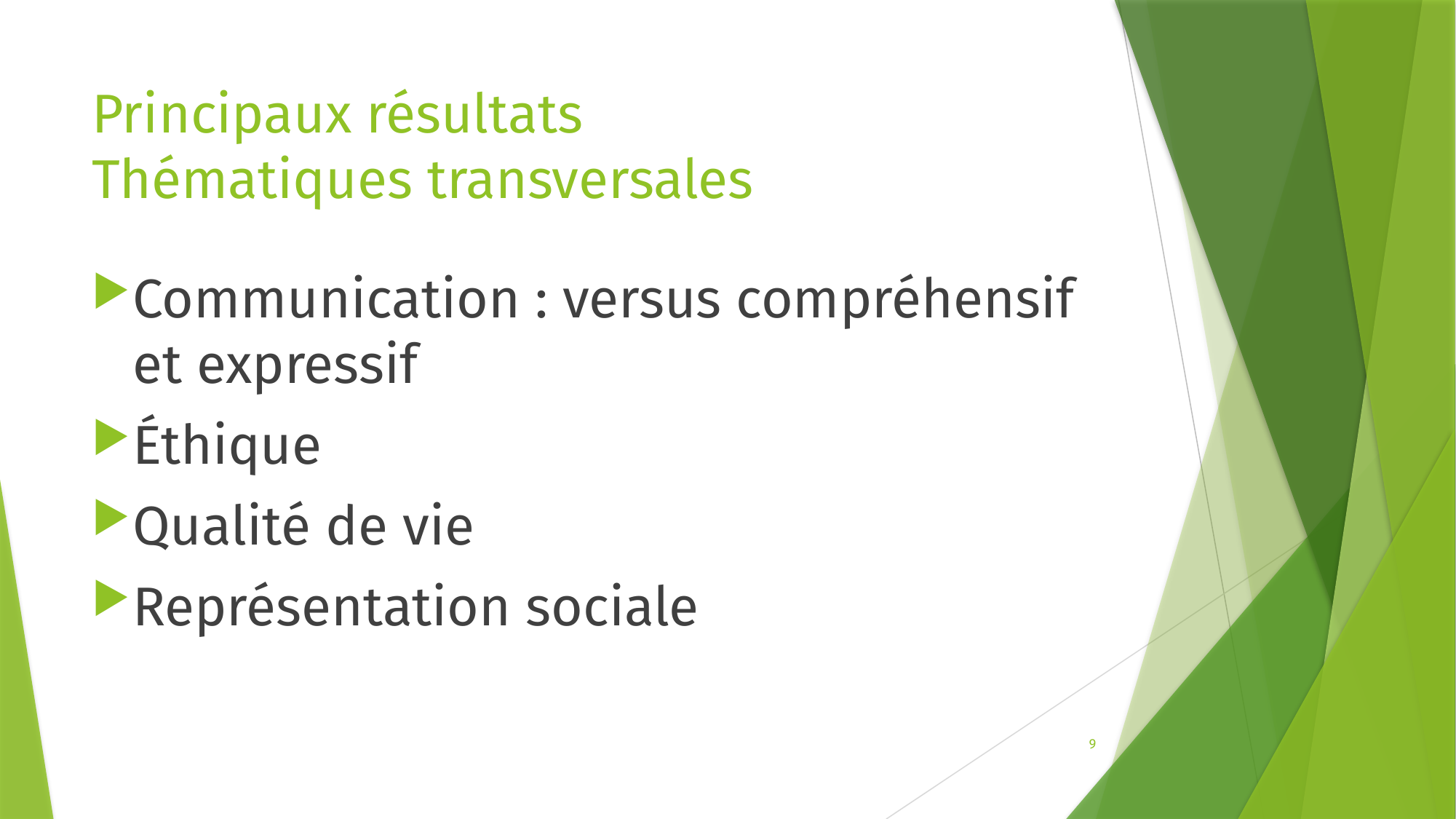

# Principaux résultats Thématiques transversales
Communication : versus compréhensif et expressif
Éthique
Qualité de vie
Représentation sociale
9